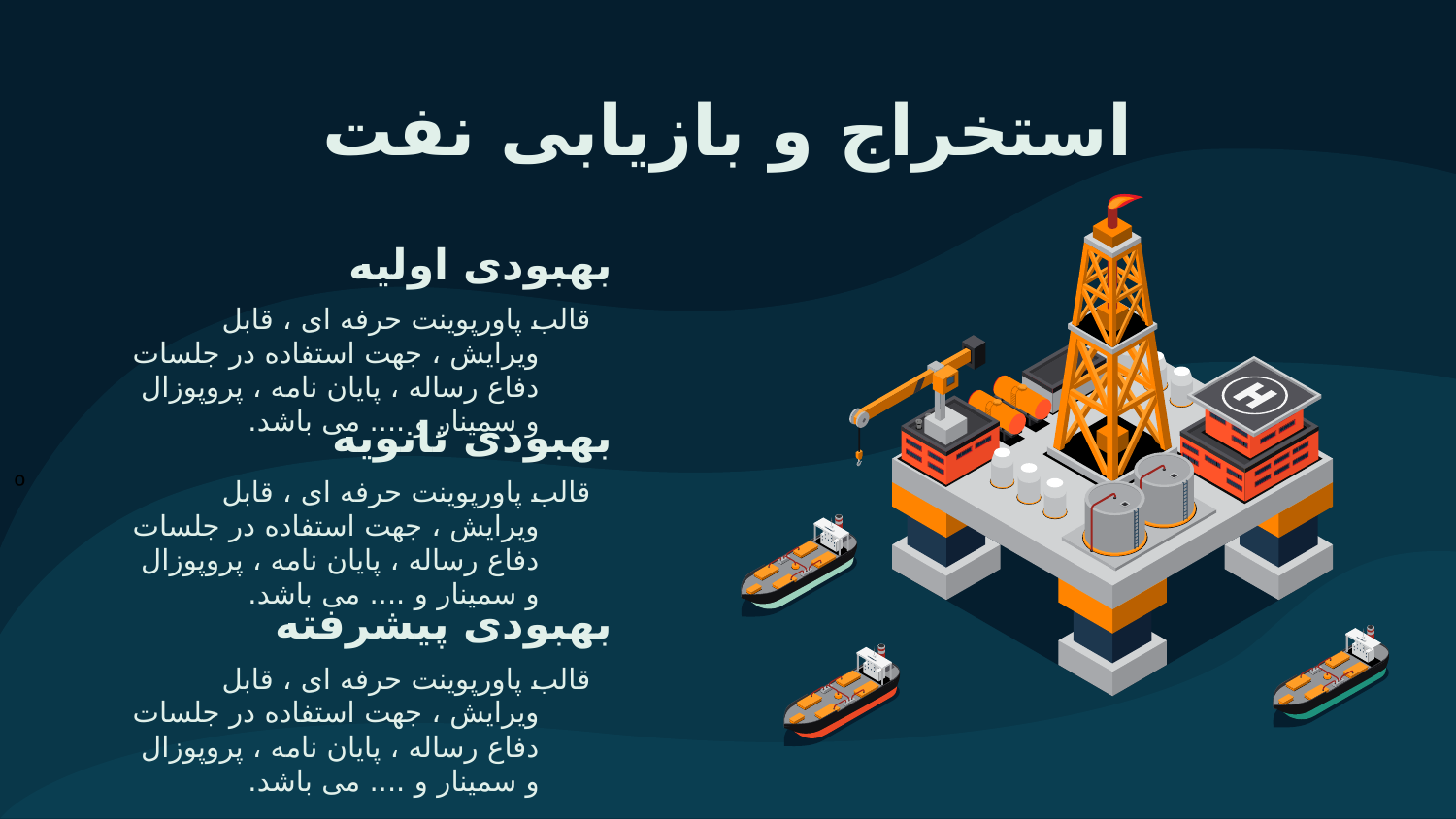

# استخراج و بازیابی نفت

بهبودی اولیه
قالب پاورپوينت حرفه ای ، قابل ویرایش ، جهت استفاده در جلسات دفاع رساله ، پایان نامه ، پروپوزال و سمینار و .... می باشد.
بهبودی ثانویه
قالب پاورپوينت حرفه ای ، قابل ویرایش ، جهت استفاده در جلسات دفاع رساله ، پایان نامه ، پروپوزال و سمینار و .... می باشد.
بهبودی پیشرفته
قالب پاورپوينت حرفه ای ، قابل ویرایش ، جهت استفاده در جلسات دفاع رساله ، پایان نامه ، پروپوزال و سمینار و .... می باشد.